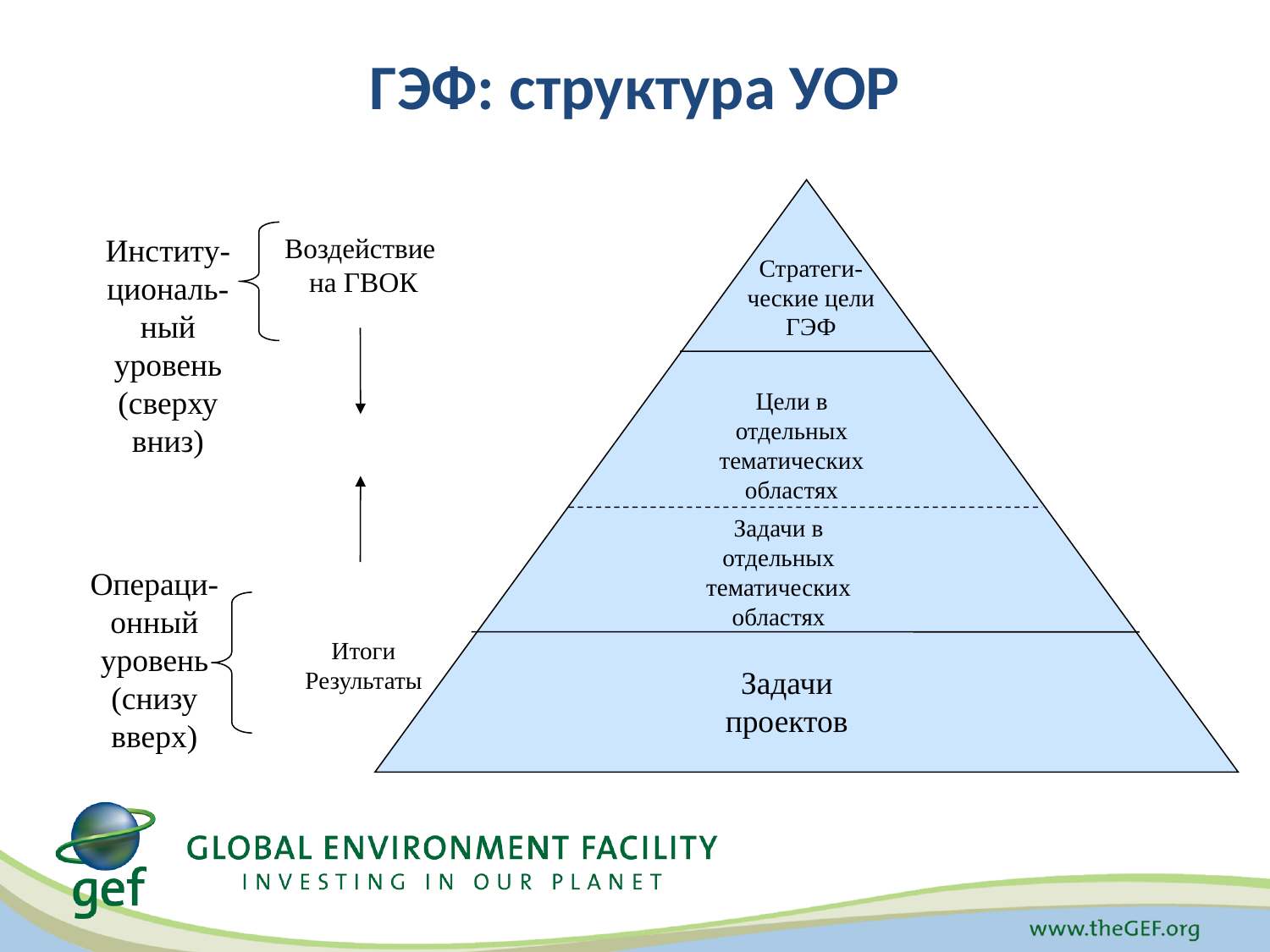

# ГЭФ: структура УОР

Стратеги-ческие цели ГЭФ

Задачи в отдельных тематических областях

Задачи проектов

Институ-циональ-ный уровень
(сверху вниз)
Воздействие
на ГВОК

Итоги
Результаты

Операци-онный уровень
(снизу вверх)

Цели в отдельных тематических областях